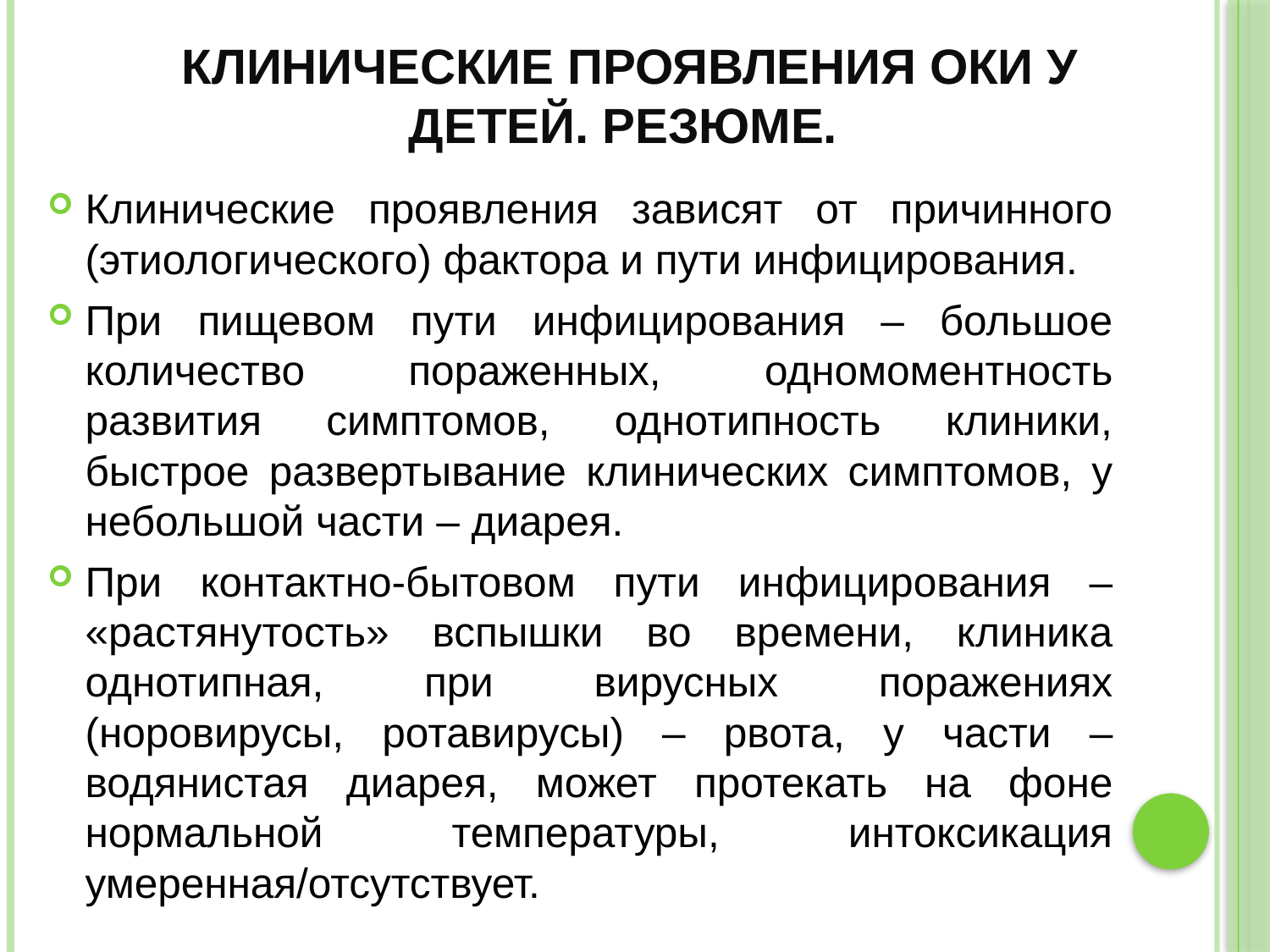

# Клинические проявления ОКИ у детей. Резюме.
Клинические проявления зависят от причинного (этиологического) фактора и пути инфицирования.
При пищевом пути инфицирования – большое количество пораженных, одномоментность развития симптомов, однотипность клиники, быстрое развертывание клинических симптомов, у небольшой части – диарея.
При контактно-бытовом пути инфицирования – «растянутость» вспышки во времени, клиника однотипная, при вирусных поражениях (норовирусы, ротавирусы) – рвота, у части – водянистая диарея, может протекать на фоне нормальной температуры, интоксикация умеренная/отсутствует.